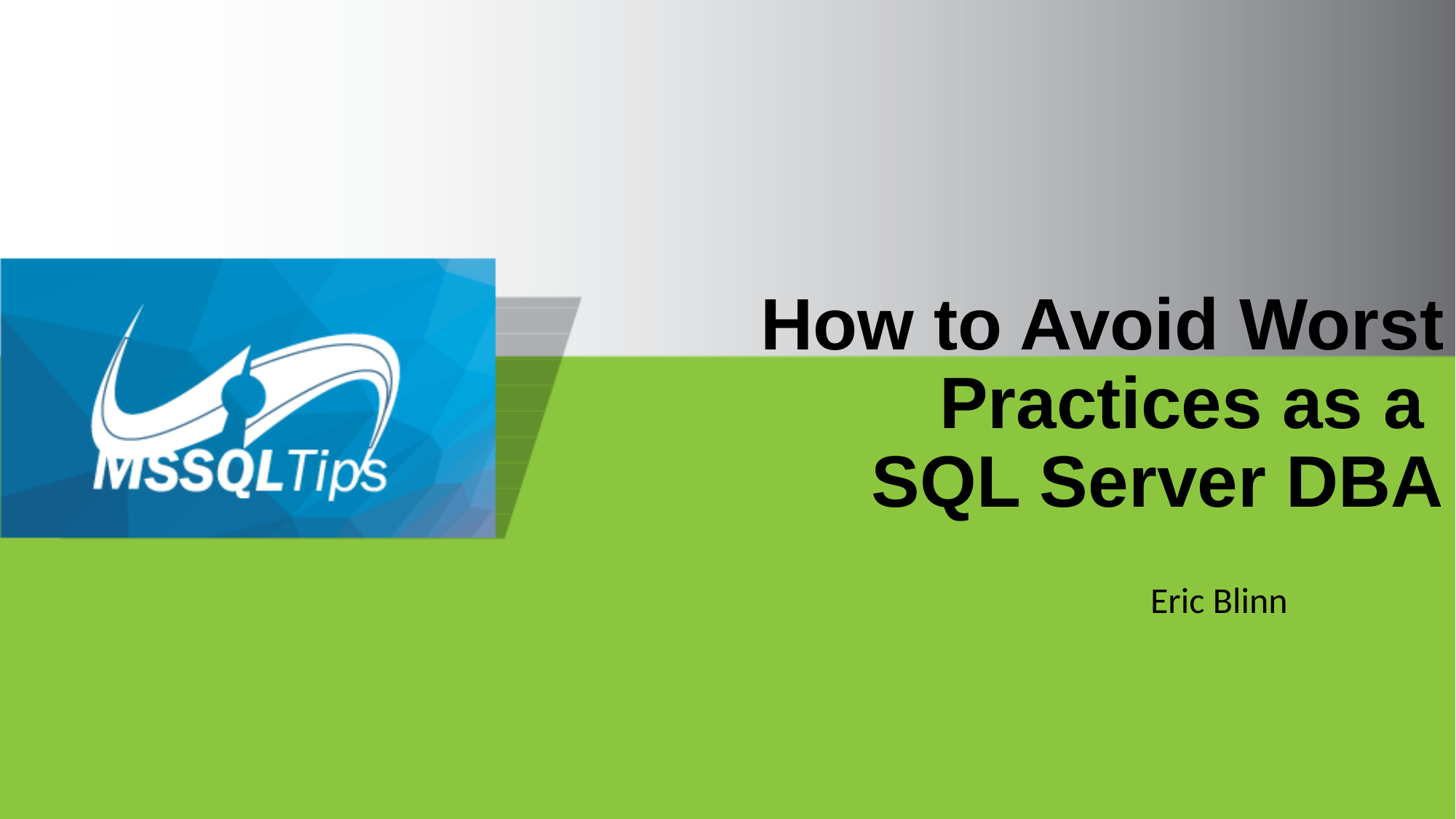

# How to Avoid Worst Practices as a SQL Server DBA
Eric Blinn